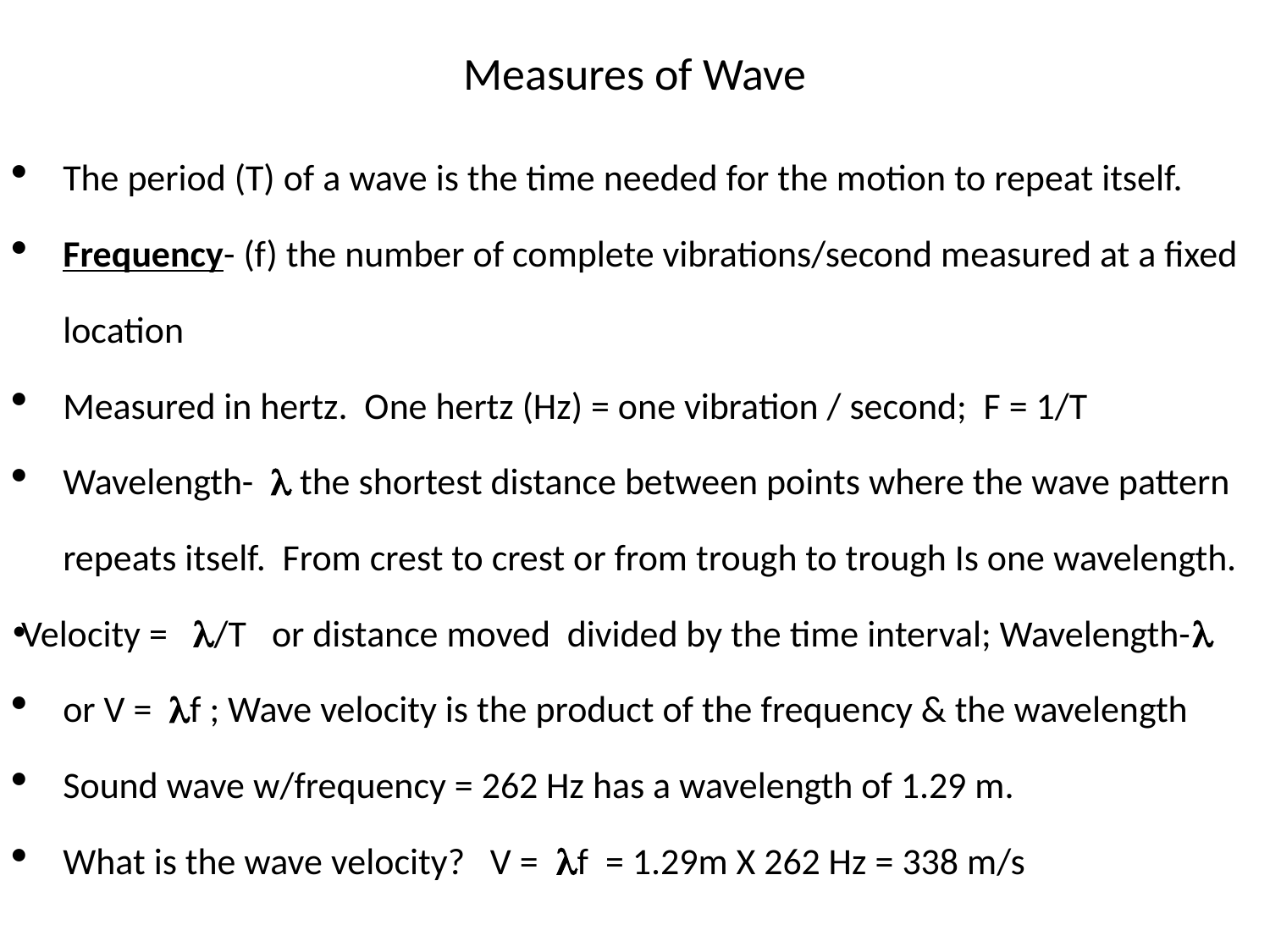

# Measures of Wave
The period (T) of a wave is the time needed for the motion to repeat itself.
Frequency- (f) the number of complete vibrations/second measured at a fixed location
Measured in hertz.  One hertz (Hz) = one vibration / second;  F = 1/T
Wavelength-  λ the shortest distance between points where the wave pattern repeats itself.  From crest to crest or from trough to trough Is one wavelength.
Velocity =   λ/T   or distance moved  divided by the time interval; Wavelength-λ
or V =  λf ; Wave velocity is the product of the frequency & the wavelength
Sound wave w/frequency = 262 Hz has a wavelength of 1.29 m.
What is the wave velocity?   V =  λf  = 1.29m X 262 Hz = 338 m/s